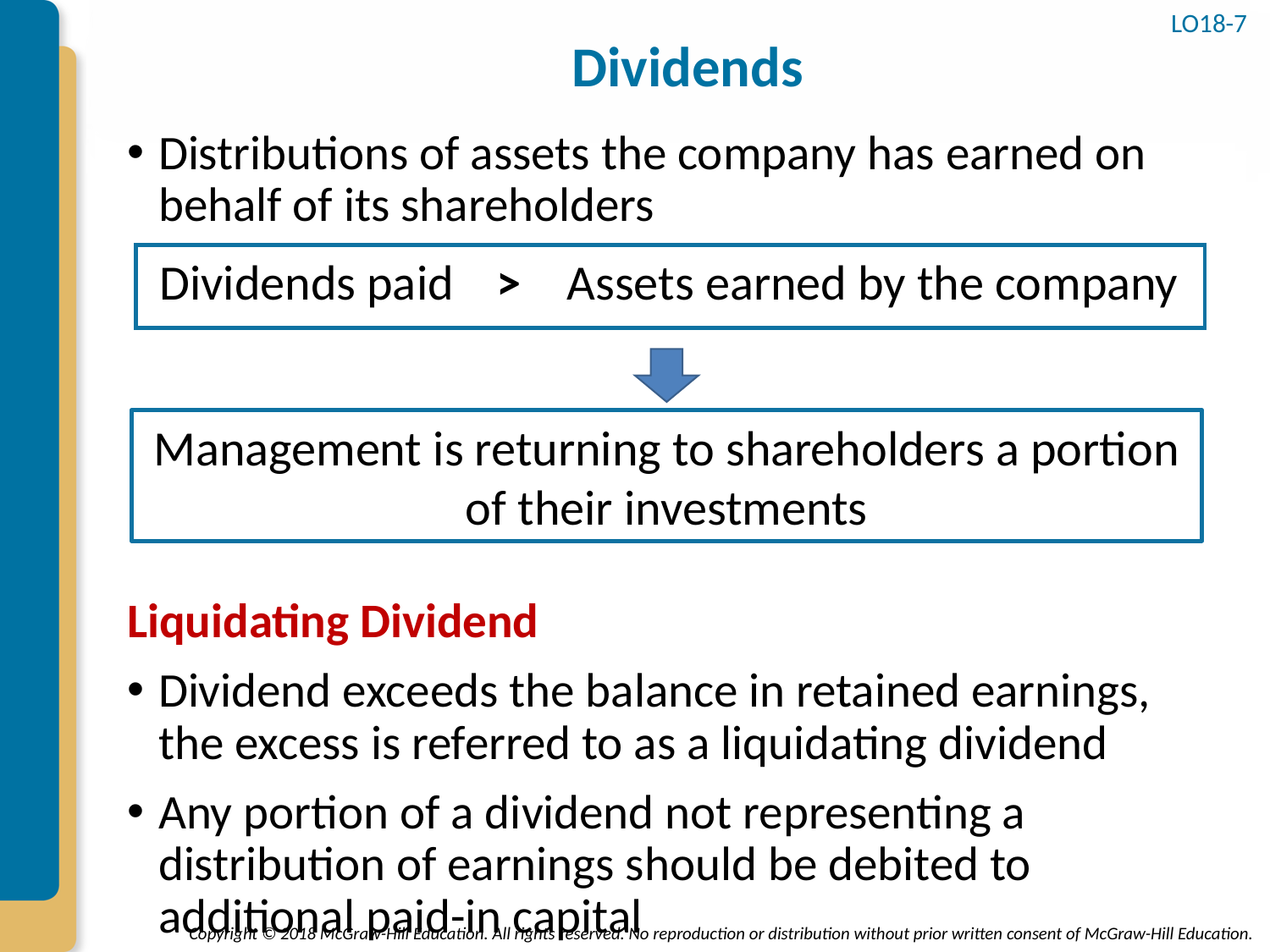

# Dividends
LO18-7
Distributions of assets the company has earned on behalf of its shareholders

Liquidating Dividend
Dividend exceeds the balance in retained earnings, the excess is referred to as a liquidating dividend
Any portion of a dividend not representing a distribution of earnings should be debited to additional paid-in capital
Dividends paid

>
Assets earned by the company

Management is returning to shareholders a portion of their investments